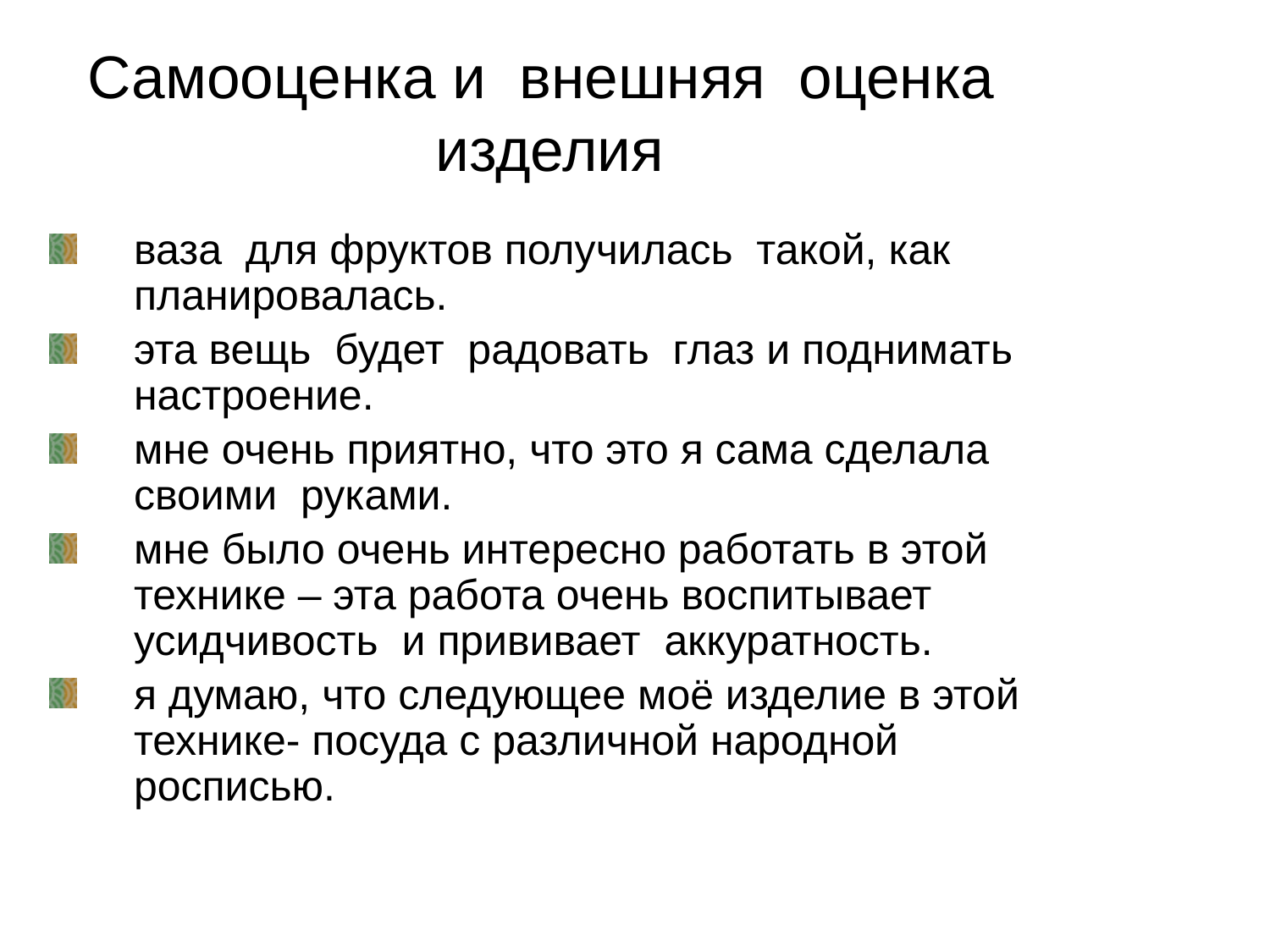

# Самооценка и  внешняя  оценка  изделия

ваза  для фруктов получилась  такой, как планировалась.
эта вещь  будет  радовать  глаз и поднимать  настроение.
мне очень приятно, что это я сама сделала  своими  руками.
мне было очень интересно работать в этой технике – эта работа очень воспитывает   усидчивость  и прививает  аккуратность.
я думаю, что следующее моё изделие в этой технике- посуда с различной народной росписью.